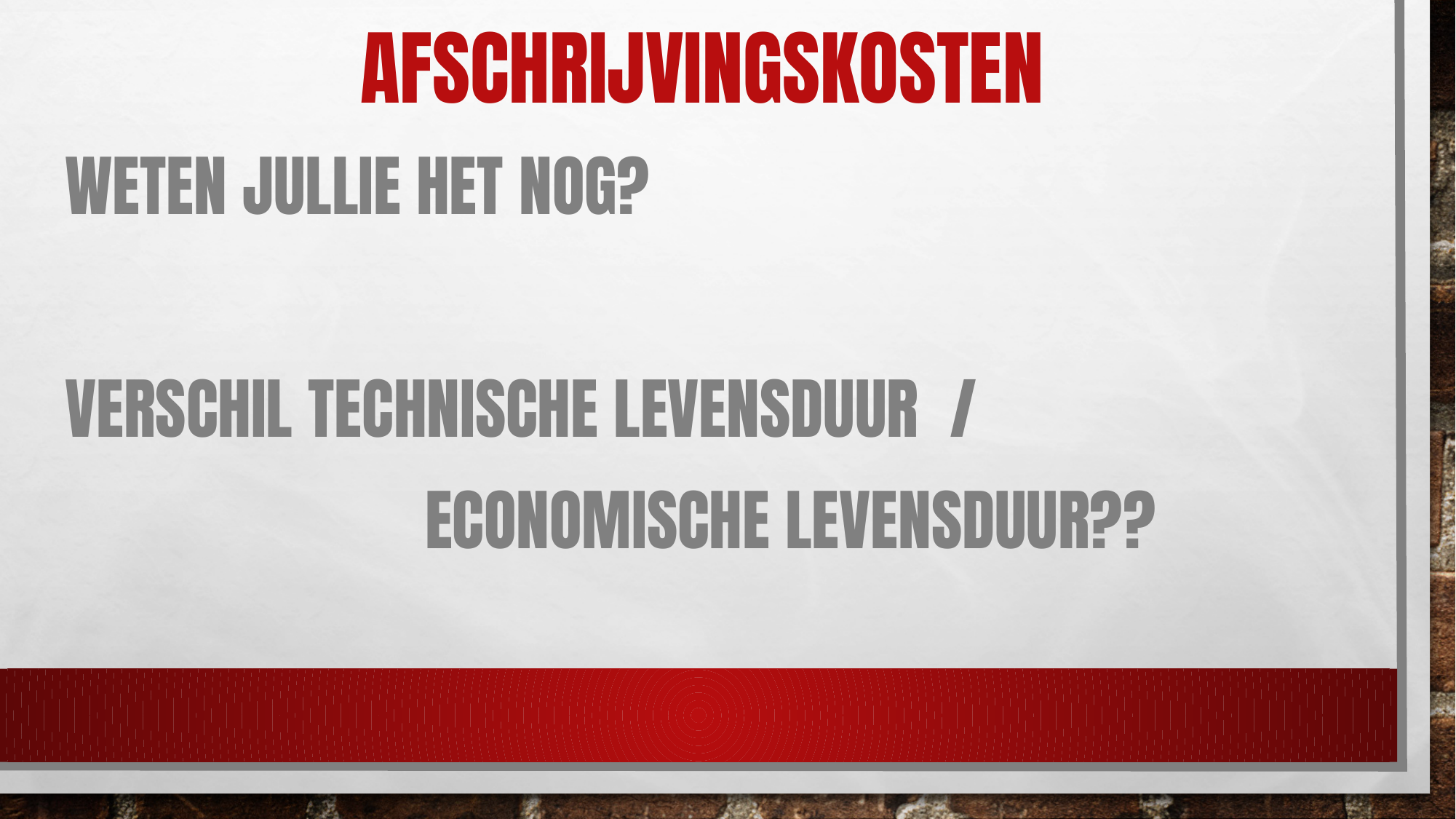

# afschrijvingskosten
Weten jullie het nog?

VERSCHIL TECHNISCHE LEVENSDUUR  /
                       economische levensduur??